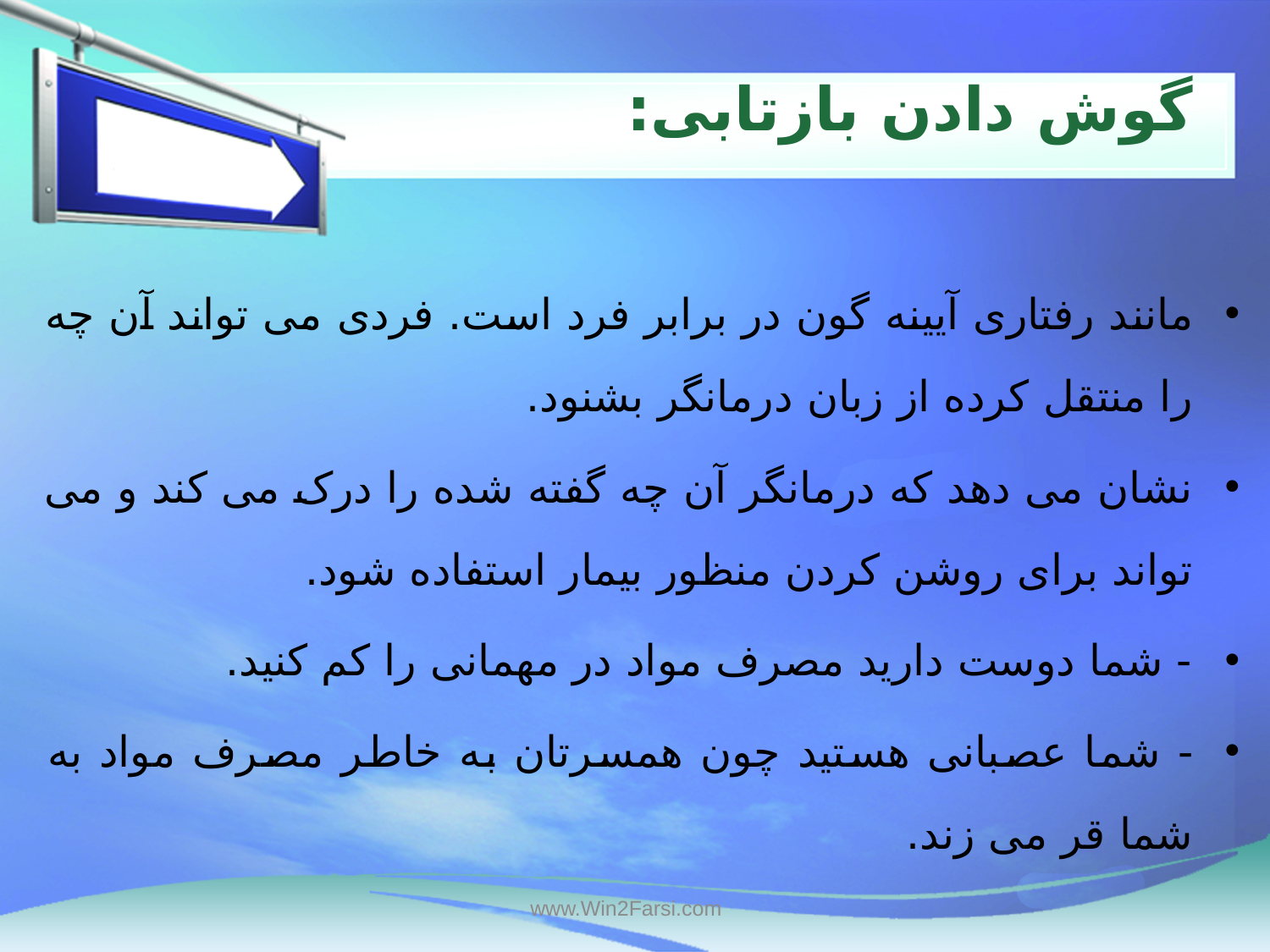

# گوش دادن بازتابی:
مانند رفتاری آیینه گون در برابر فرد است. فردی می تواند آن چه را منتقل کرده از زبان درمانگر بشنود.
نشان می دهد که درمانگر آن چه گفته شده را درک می کند و می تواند برای روشن کردن منظور بیمار استفاده شود.
- شما دوست دارید مصرف مواد در مهمانی را کم کنید.
- شما عصبانی هستید چون همسرتان به خاطر مصرف مواد به شما قر می زند.

www.Win2Farsi.com